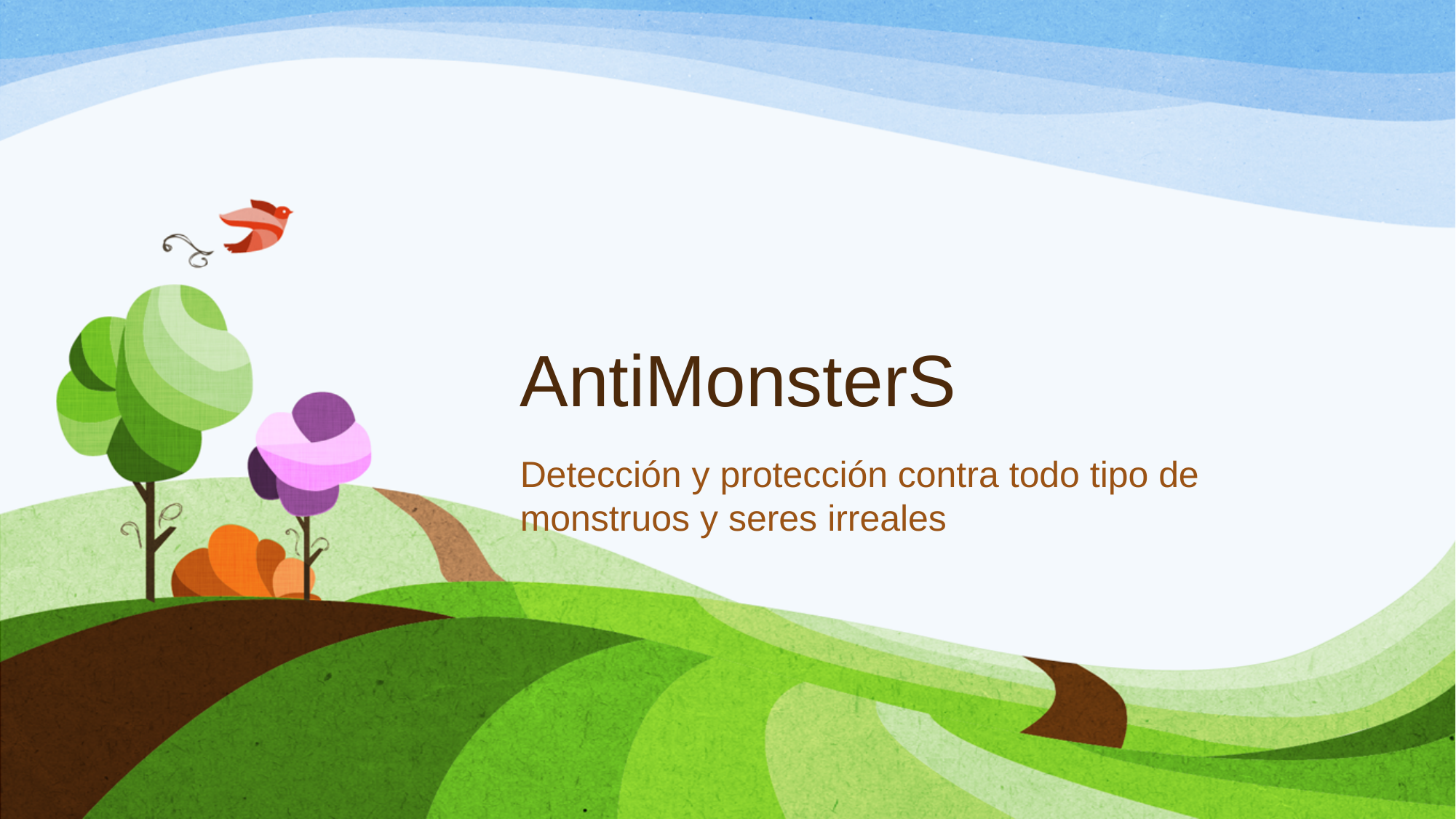

# AntiMonsterS
Detección y protección contra todo tipo de monstruos y seres irreales